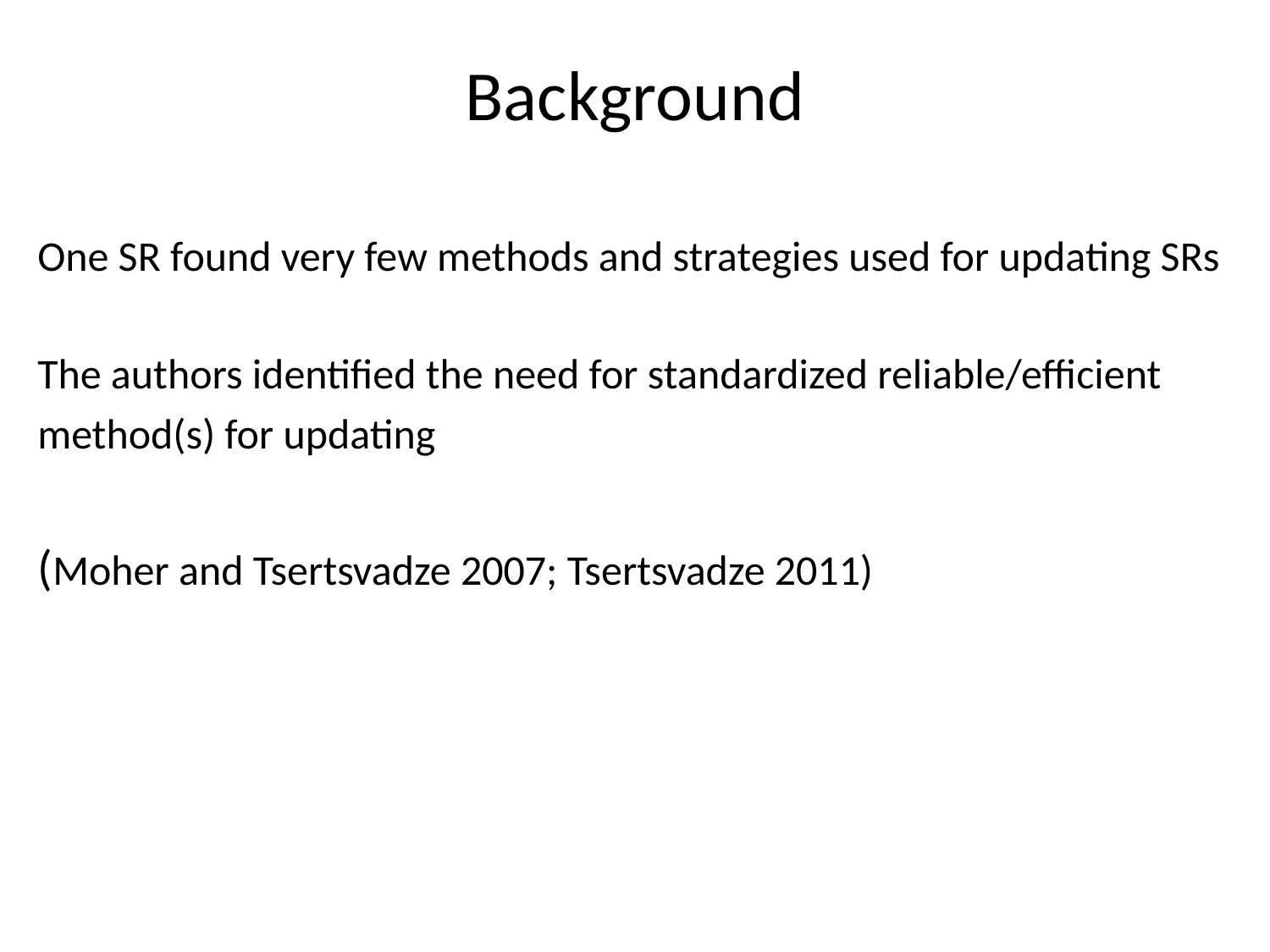

# Background
One SR found very few methods and strategies used for updating SRs

The authors identified the need for standardized reliable/efficient
method(s) for updating

(Moher and Tsertsvadze 2007; Tsertsvadze 2011)